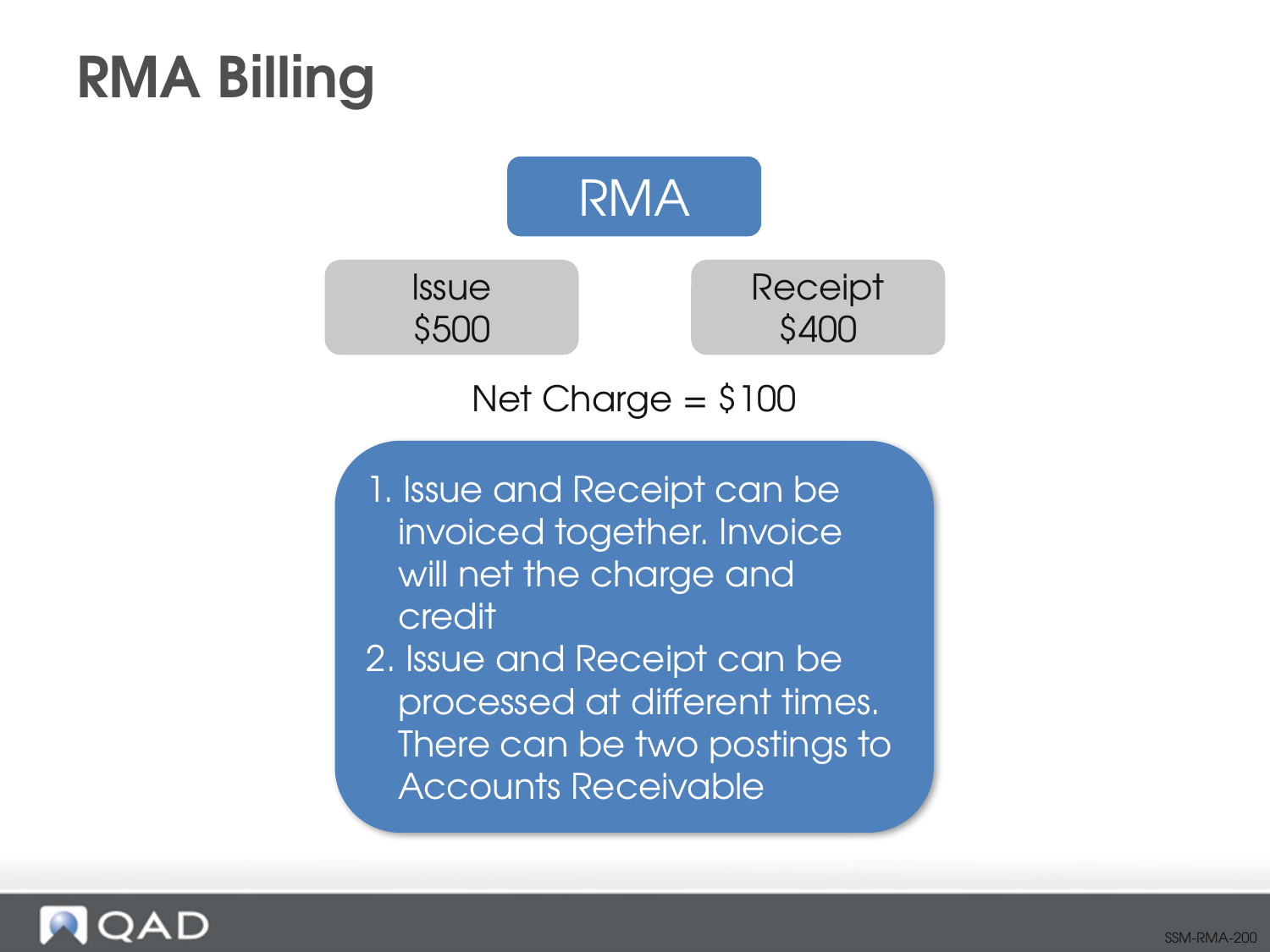

# RMA Billing
RMA
Issue
$500
Receipt
$400
Net Charge = $100
1. Issue and Receipt can be invoiced together. Invoice will net the charge and credit
2. Issue and Receipt can be processed at different times. There can be two postings to Accounts Receivable
SSM-RMA-200